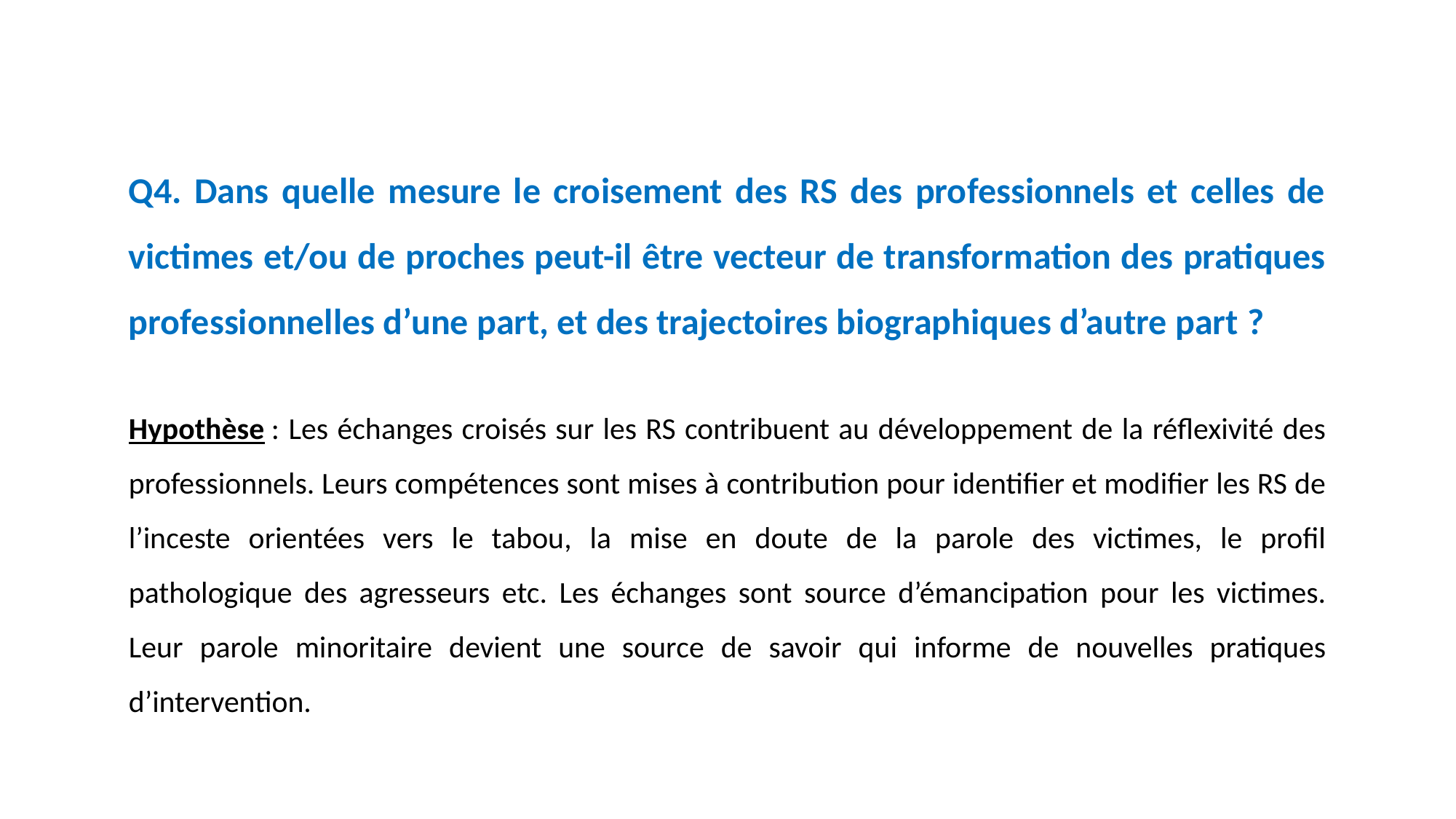

Q4. Dans quelle mesure le croisement des RS des professionnels et celles de victimes et/ou de proches peut-il être vecteur de transformation des pratiques professionnelles d’une part, et des trajectoires biographiques d’autre part ?

Hypothèse : Les échanges croisés sur les RS contribuent au développement de la réflexivité des professionnels. Leurs compétences sont mises à contribution pour identifier et modifier les RS de l’inceste orientées vers le tabou, la mise en doute de la parole des victimes, le profil pathologique des agresseurs etc. Les échanges sont source d’émancipation pour les victimes. Leur parole minoritaire devient une source de savoir qui informe de nouvelles pratiques d’intervention.